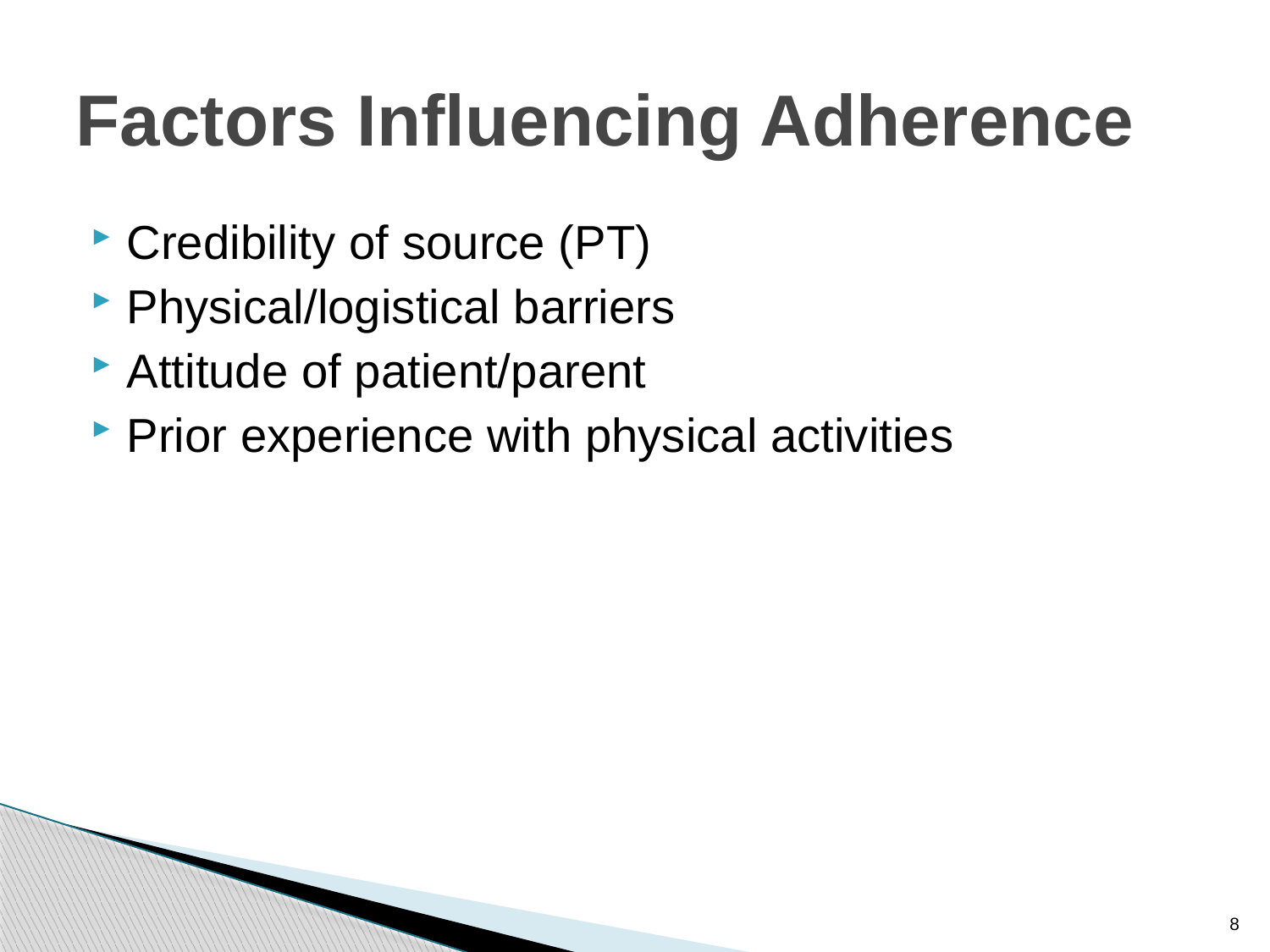

# Factors Influencing Adherence
Credibility of source (PT)
Physical/logistical barriers
Attitude of patient/parent
Prior experience with physical activities

8